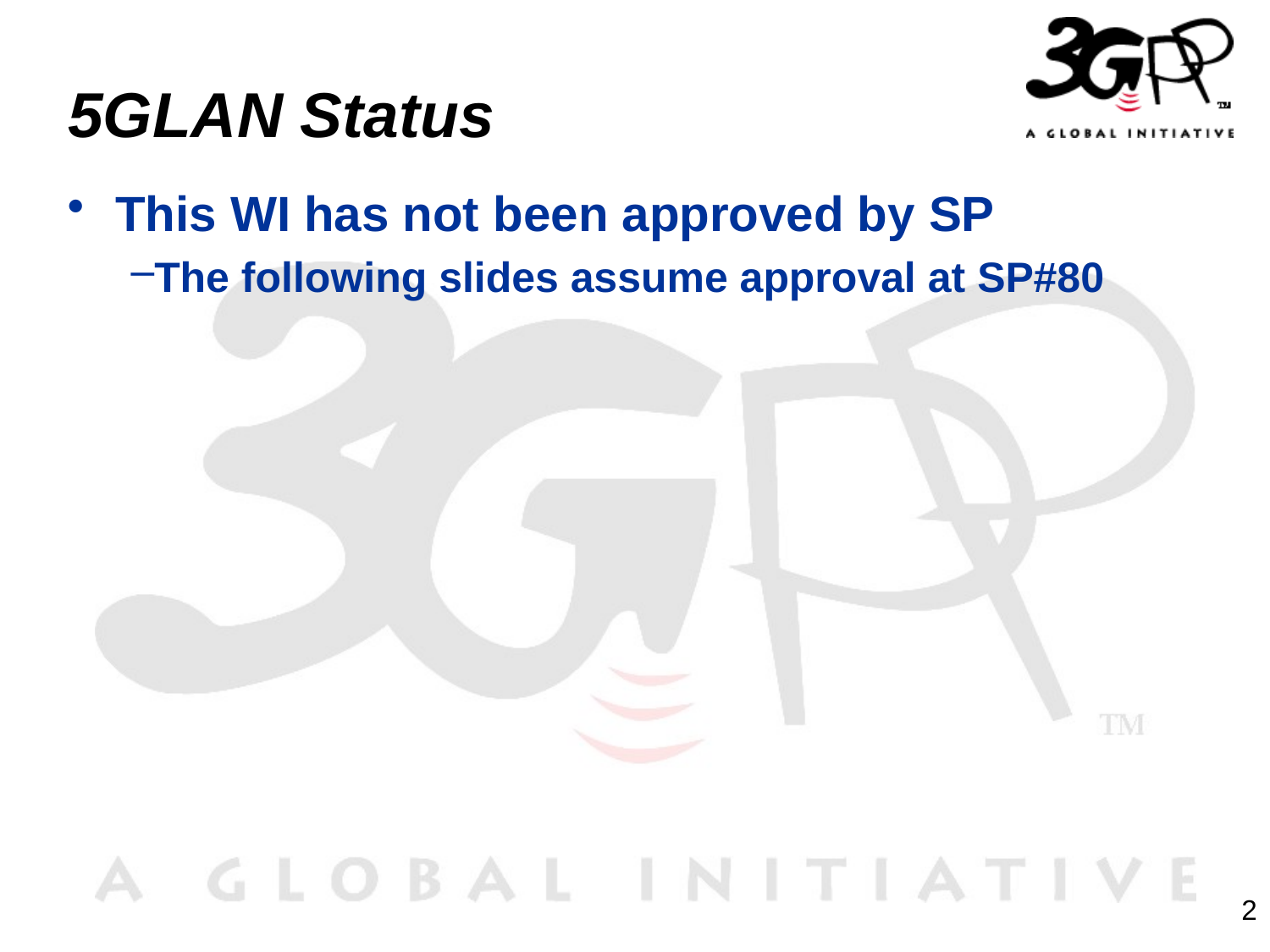

# 5GLAN Status
This WI has not been approved by SP
The following slides assume approval at SP#80
2